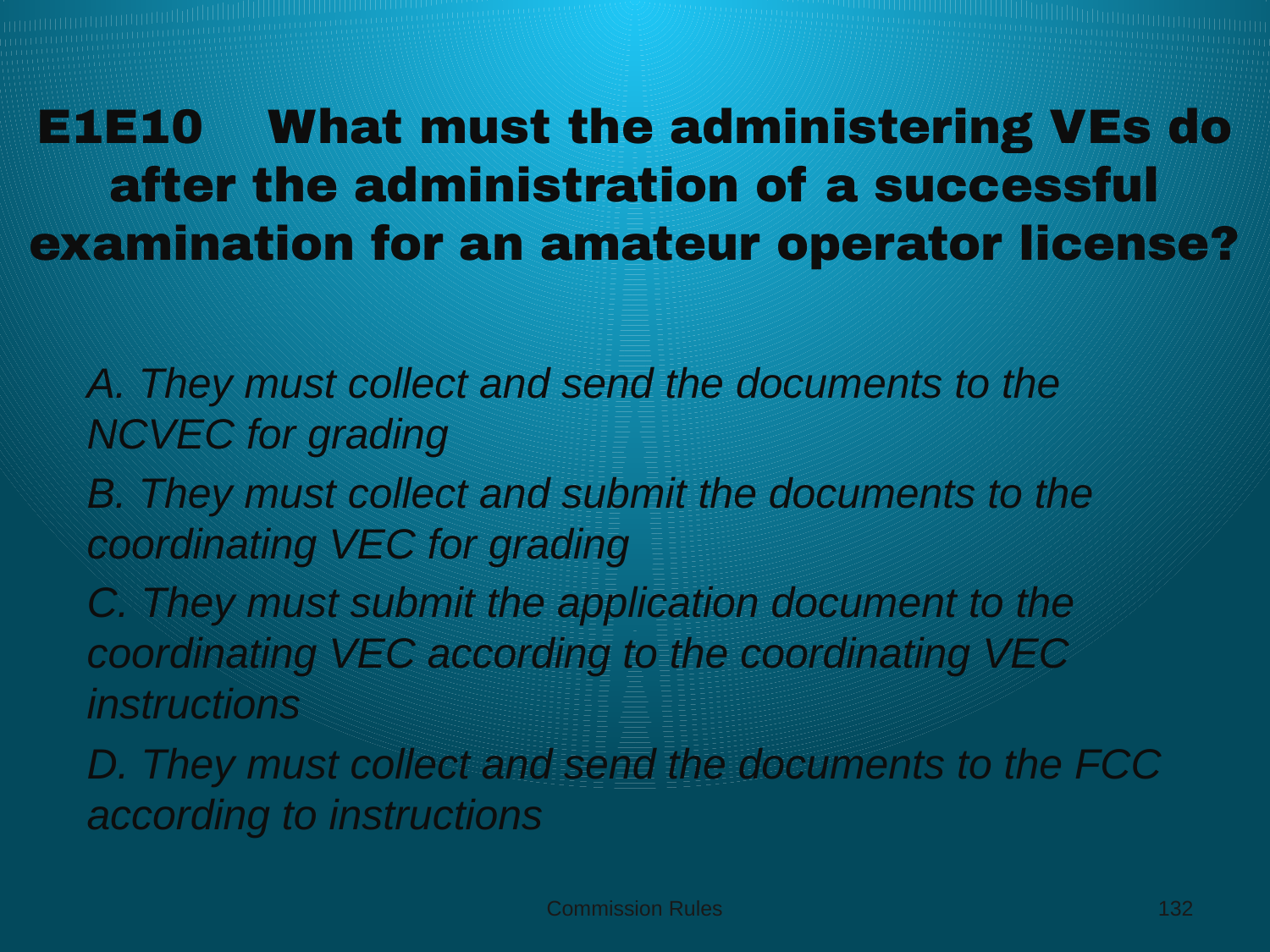

# E1E10    What must the administering VEs do after the administration of a successful examination for an amateur operator license?
A. They must collect and send the documents to the NCVEC for grading
B. They must collect and submit the documents to the coordinating VEC for grading
C. They must submit the application document to the coordinating VEC according to the coordinating VEC instructions
D. They must collect and send the documents to the FCC according to instructions
Commission Rules
132